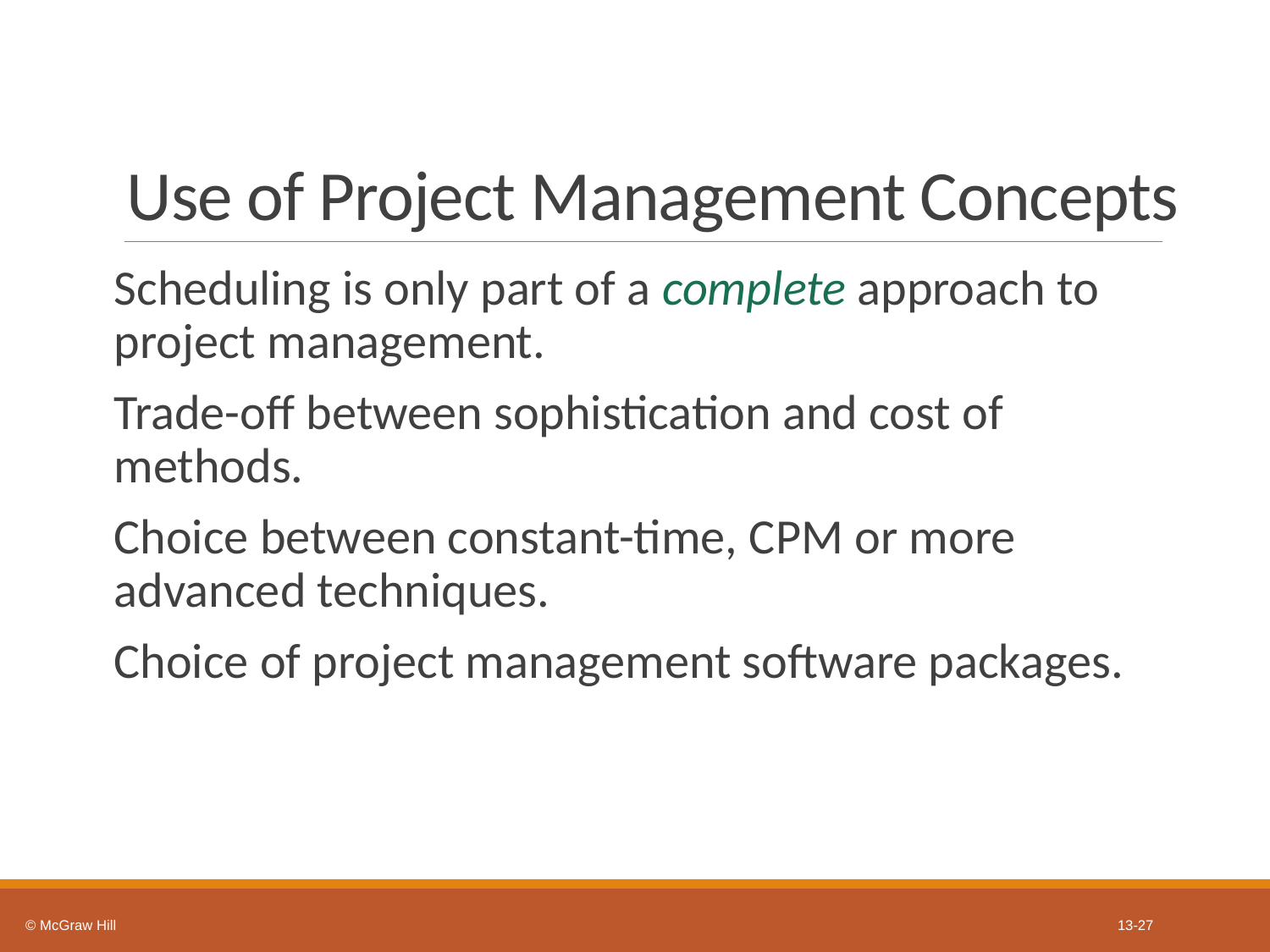

# Use of Project Management Concepts
Scheduling is only part of a complete approach to project management.
Trade-off between sophistication and cost of methods.
Choice between constant-time, C P M or more advanced techniques.
Choice of project management software packages.